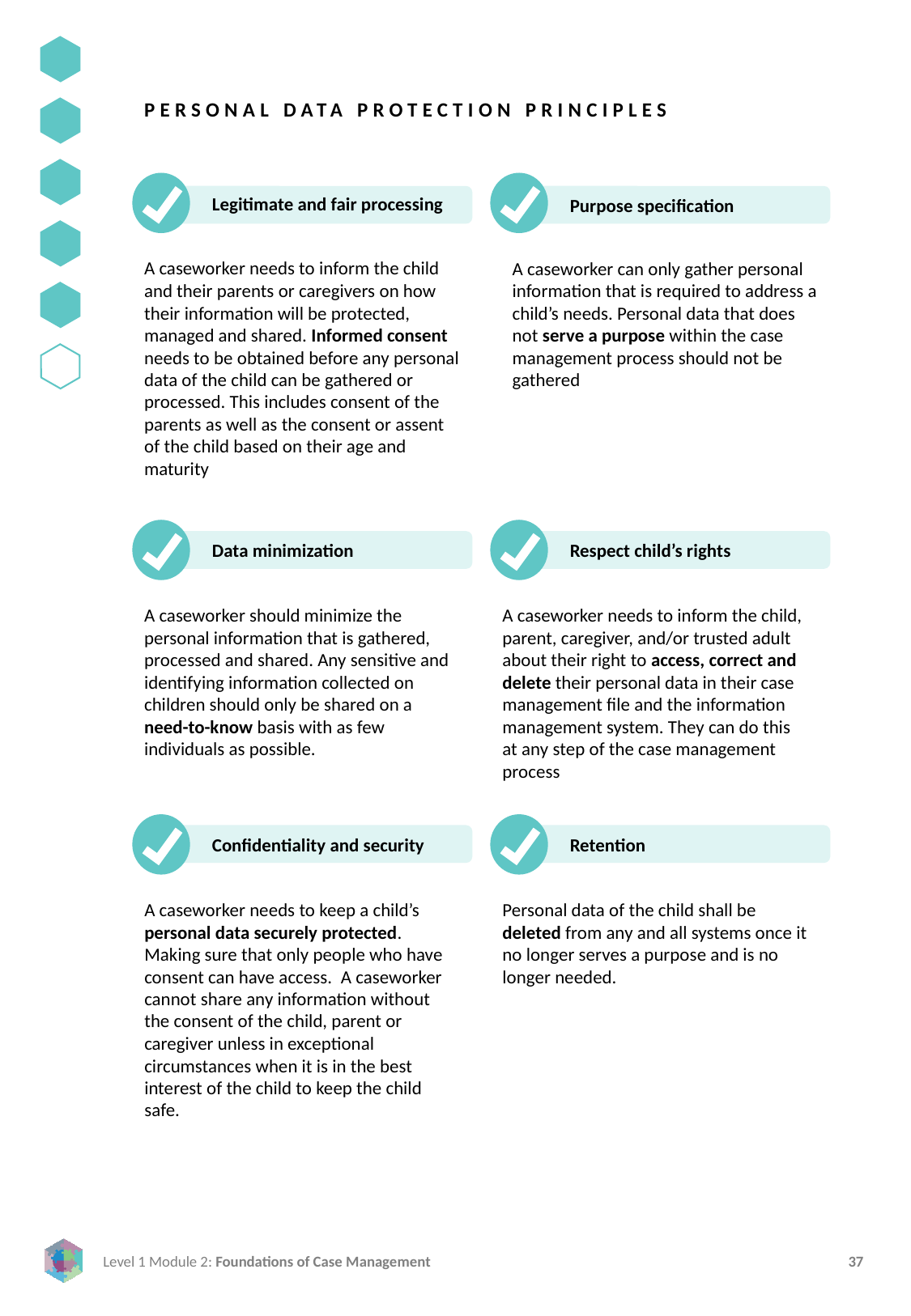

PERSONAL DATA PROTECTION PRINCIPLES

Legitimate and fair processing

Purpose specification

A caseworker needs to inform the child and their parents or caregivers on how their information will be protected, managed and shared. Informed consent needs to be obtained before any personal data of the child can be gathered or processed. This includes consent of the parents as well as the consent or assent of the child based on their age and maturity
A caseworker can only gather personal information that is required to address a child’s needs. Personal data that does not serve a purpose within the case management process should not be gathered

Respect child’s rights
Data minimization
A caseworker should minimize the personal information that is gathered, processed and shared. Any sensitive and identifying information collected on children should only be shared on a need-to-know basis with as few individuals as possible.
A caseworker needs to inform the child, parent, caregiver, and/or trusted adult about their right to access, correct and delete their personal data in their case management file and the information management system. They can do this at any step of the case management process

Retention
Confidentiality and security
A caseworker needs to keep a child’s personal data securely protected. Making sure that only people who have consent can have access.  A caseworker cannot share any information without the consent of the child, parent or caregiver unless in exceptional circumstances when it is in the best interest of the child to keep the child safe.
Personal data of the child shall be deleted from any and all systems once it no longer serves a purpose and is no longer needed.